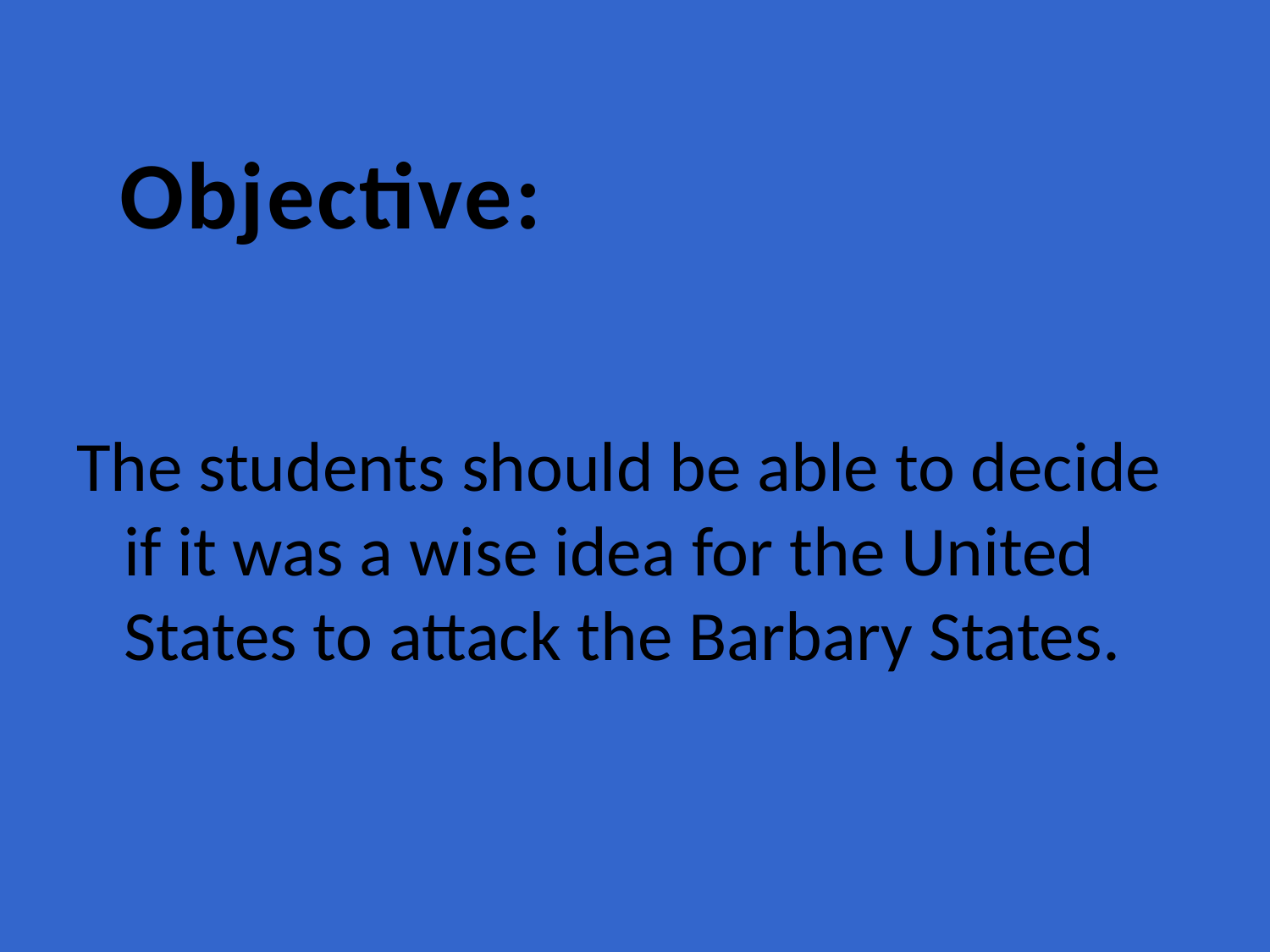

Objective:

The students should be able to decide if it was a wise idea for the United States to attack the Barbary States.